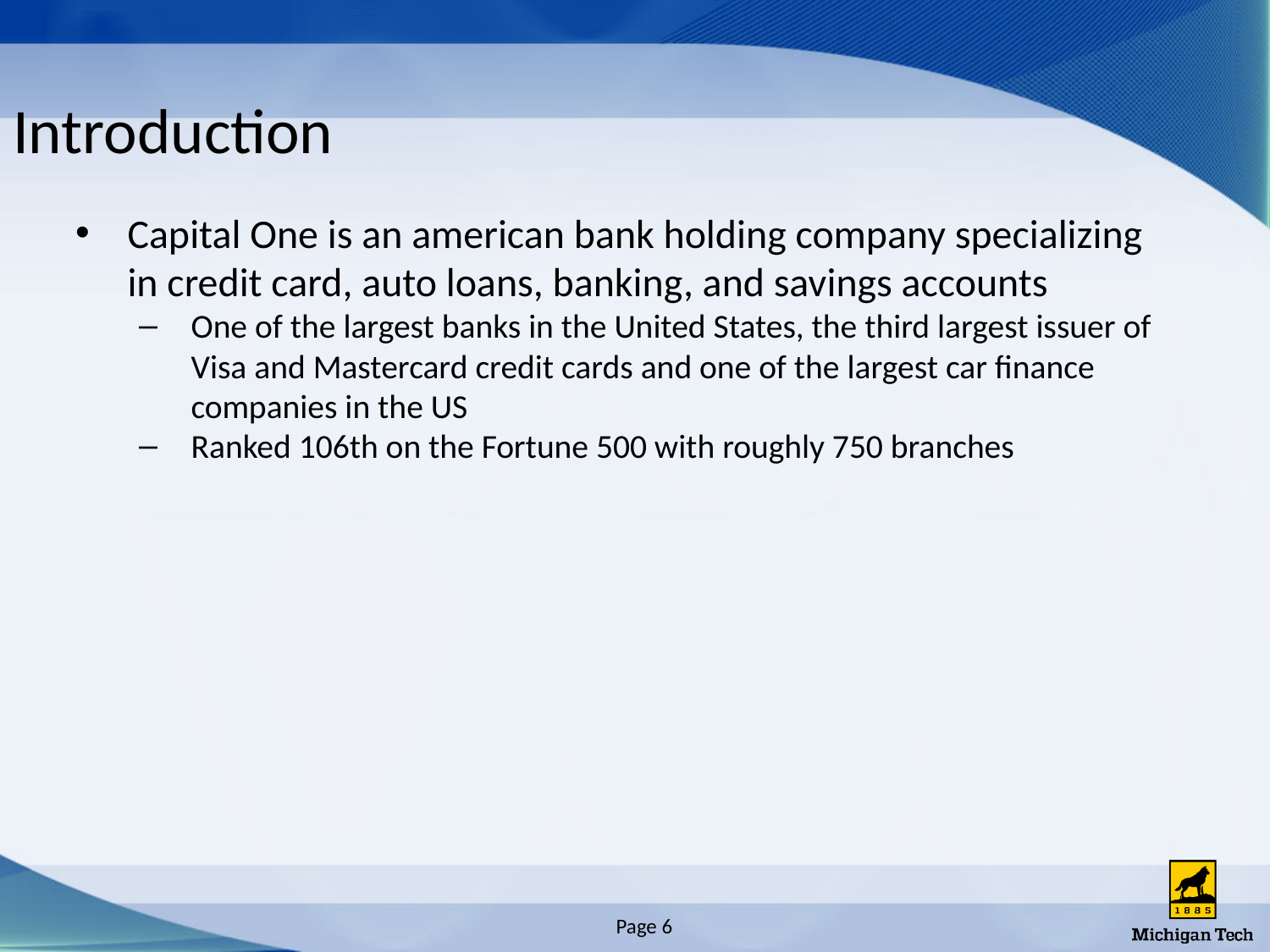

# Introduction
Capital One is an american bank holding company specializing in credit card, auto loans, banking, and savings accounts
One of the largest banks in the United States, the third largest issuer of Visa and Mastercard credit cards and one of the largest car finance companies in the US
Ranked 106th on the Fortune 500 with roughly 750 branches